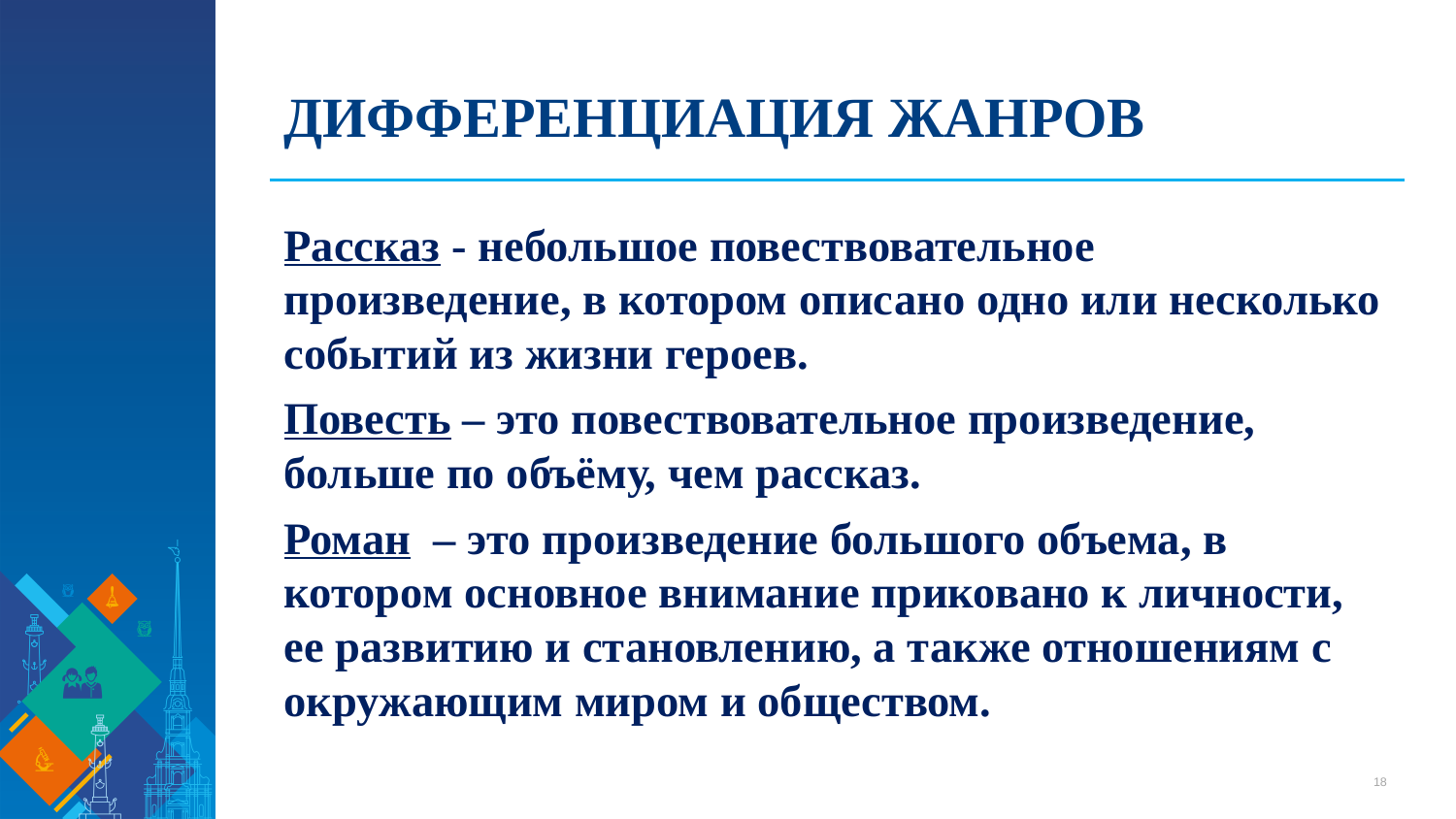

# ДИФФЕРЕНЦИАЦИЯ ЖАНРОВ
Рассказ - небольшое повествовательное произведение, в котором описано одно или несколько событий из жизни героев.
Повесть – это повествовательное произведение, больше по объёму, чем рассказ.
Роман  ‒ это произведение большого объема, в котором основное внимание приковано к личности, ее развитию и становлению, а также отношениям с окружающим миром и обществом.

18